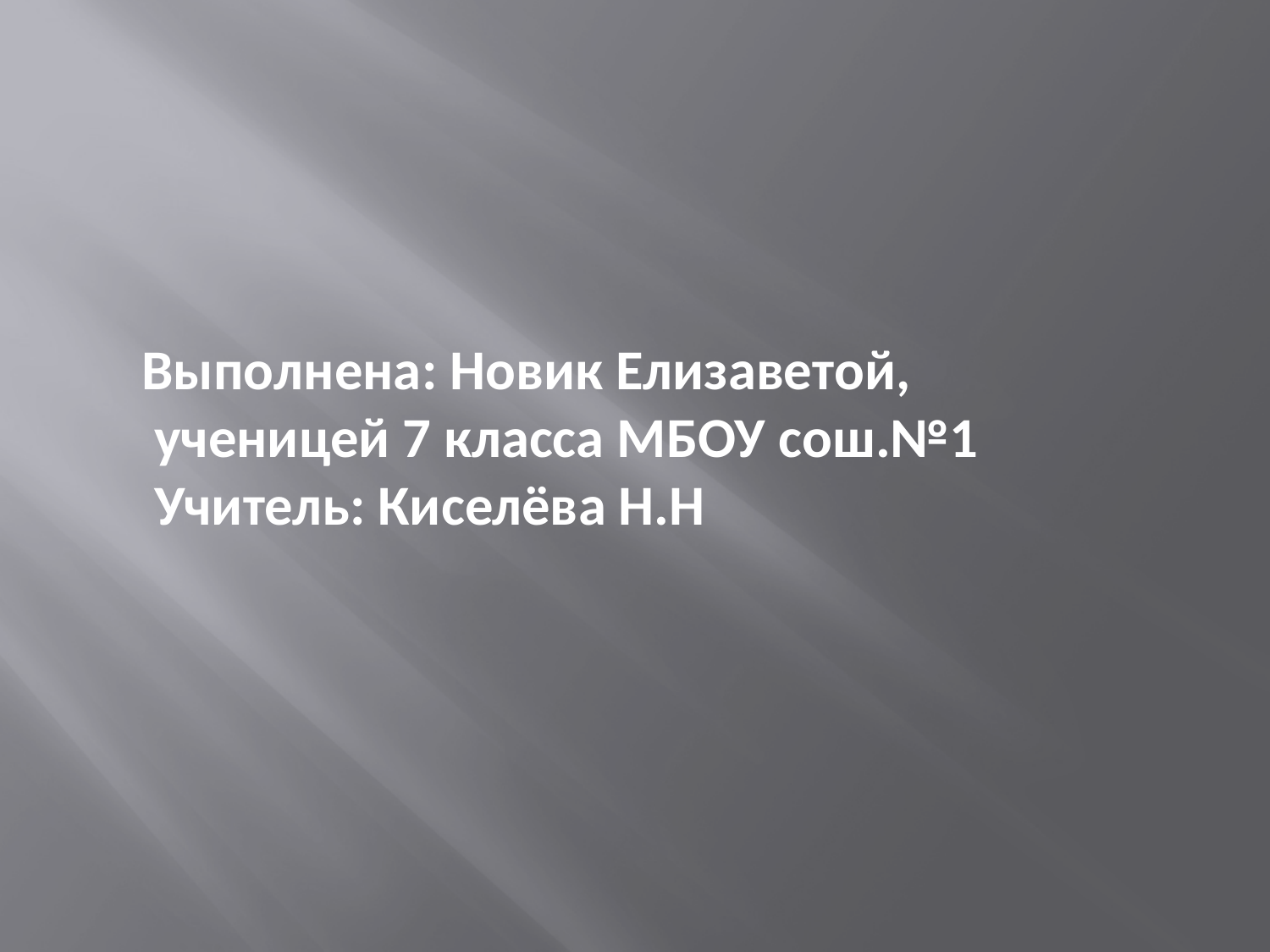

Выполнена: Новик Елизаветой,
 ученицей 7 класса МБОУ сош.№1
 Учитель: Киселёва Н.Н